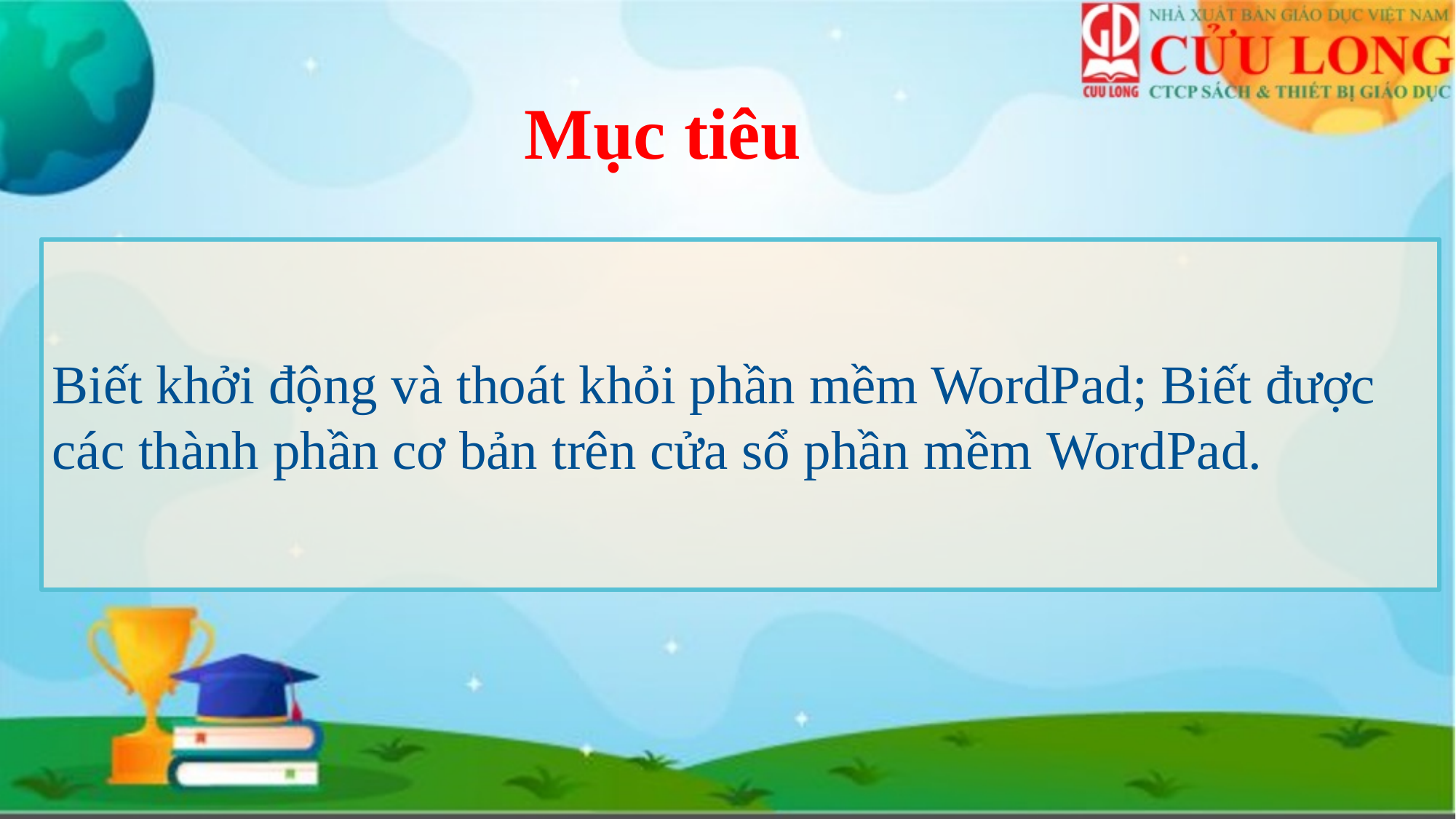

# Mục tiêu
Biết khởi động và thoát khỏi phần mềm WordPad; Biết được các thành phần cơ bản trên cửa sổ phần mềm WordPad.